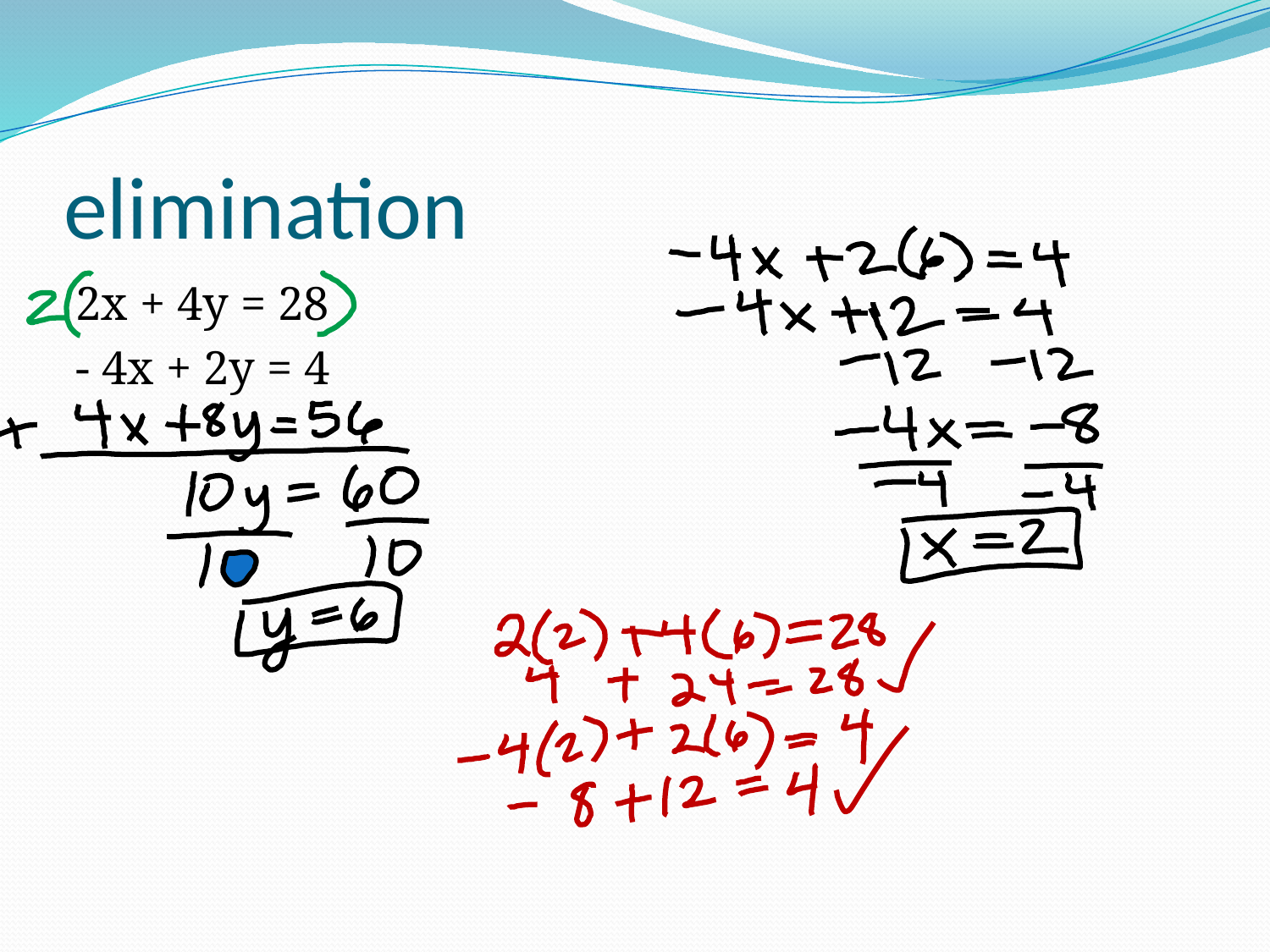

# elimination

2x + 4y = 28
- 4x + 2y = 4